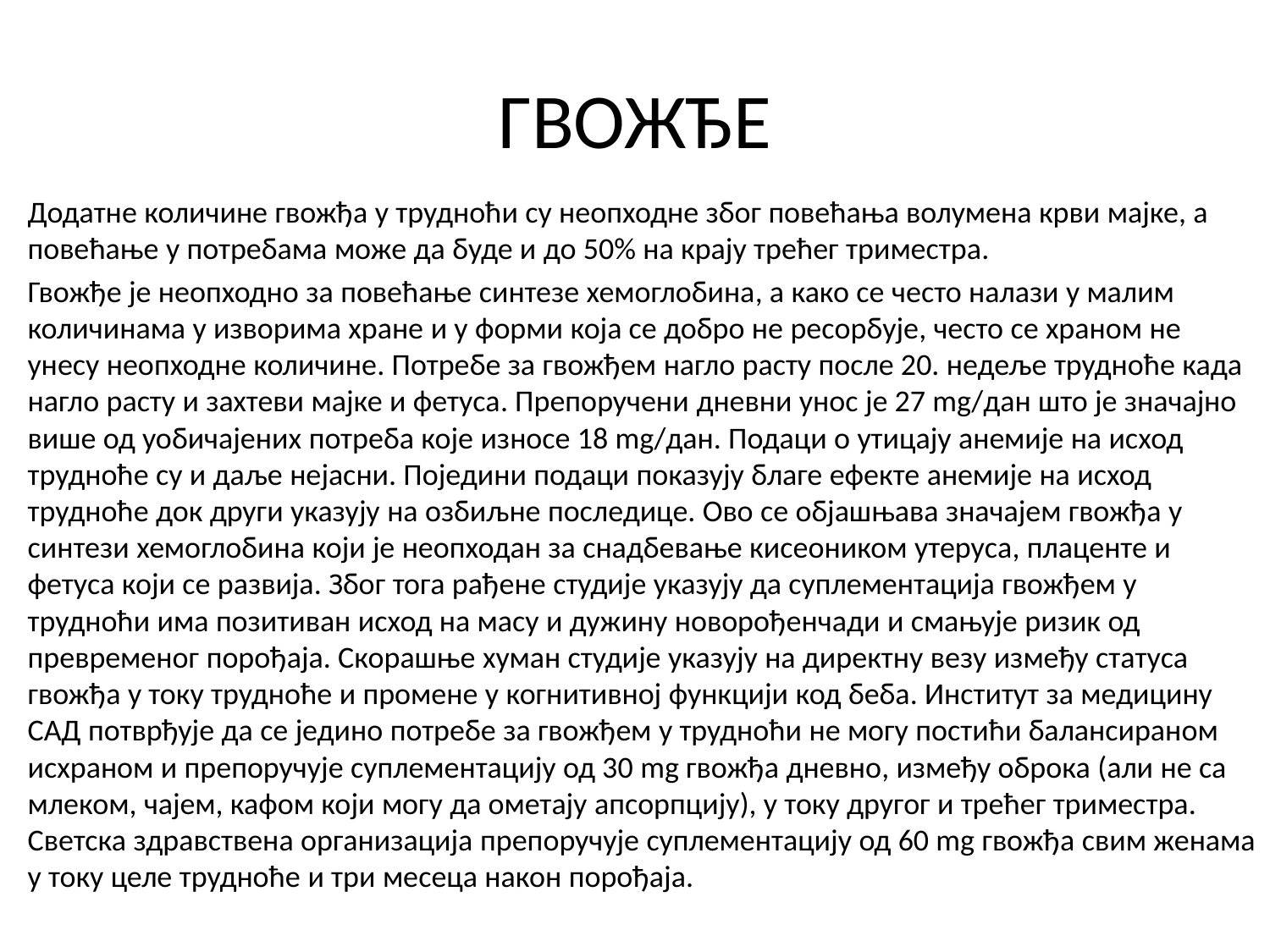

# ГВОЖЂЕ
Додатне количине гвожђа у трудноћи су неопходне због повећања волумена крви мајке, а повећање у потребама може да буде и до 50% на крају трећег триместра.
Гвожђе је неопходно за повећање синтезе хемоглобина, а како се често налази у малим количинама у изворима хране и у форми која се добро не ресорбује, често се храном не унесу неопходне количине. Потребе за гвожђем нагло расту после 20. недеље трудноће када нагло расту и захтеви мајке и фетуса. Препоручени дневни унос је 27 mg/дан што је значајно више од уобичајених потреба које износе 18 mg/дан. Подаци о утицају анемије на исход трудноће су и даље нејасни. Поједини подаци показују благе ефекте анемије на исход трудноће док други указују на озбиљне последице. Ово се објашњава значајем гвожђа у синтези хемоглобина који је неопходан за снадбевање кисеоником утеруса, плаценте и фетуса који се развија. Због тога рађене студије указују да суплементација гвожђем у трудноћи има позитиван исход на масу и дужину новорођенчади и смањује ризик од превременог порођаја. Скорашње хуман студије указују на директну везу између статуса гвожђа у току трудноће и промене у когнитивној функцији код беба. Институт за медицину САД потврђује да се једино потребе за гвожђем у трудноћи не могу постићи балансираном исхраном и препоручује суплементацију од 30 mg гвожђа дневно, између оброка (али не са млеком, чајем, кафом који могу да ометају апсорпцију), у току другог и трећег триместра. Светска здравствена организација препоручује суплементацију од 60 mg гвожђа свим женама у току целе трудноће и три месеца након порођаја.